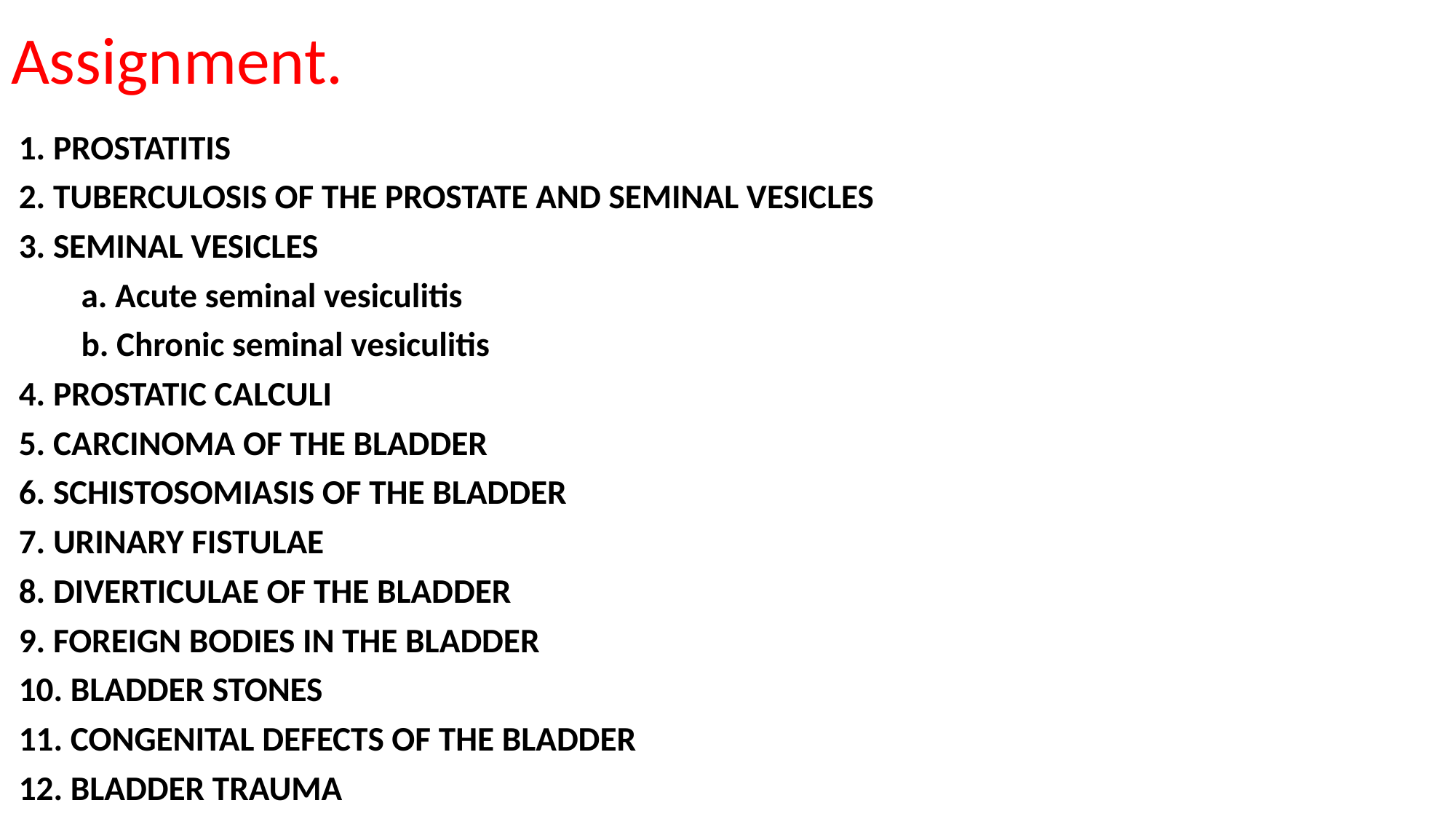

# Assignment.
 1. PROSTATITIS
 2. TUBERCULOSIS OF THE PROSTATE AND SEMINAL VESICLES
 3. SEMINAL VESICLES
         a. Acute seminal vesiculitis
         b. Chronic seminal vesiculitis
 4. PROSTATIC CALCULI
 5. CARCINOMA OF THE BLADDER
 6. SCHISTOSOMIASIS OF THE BLADDER
 7. URINARY FISTULAE
 8. DIVERTICULAE OF THE BLADDER
 9. FOREIGN BODIES IN THE BLADDER
 10. BLADDER STONES
 11. CONGENITAL DEFECTS OF THE BLADDER
 12. BLADDER TRAUMA